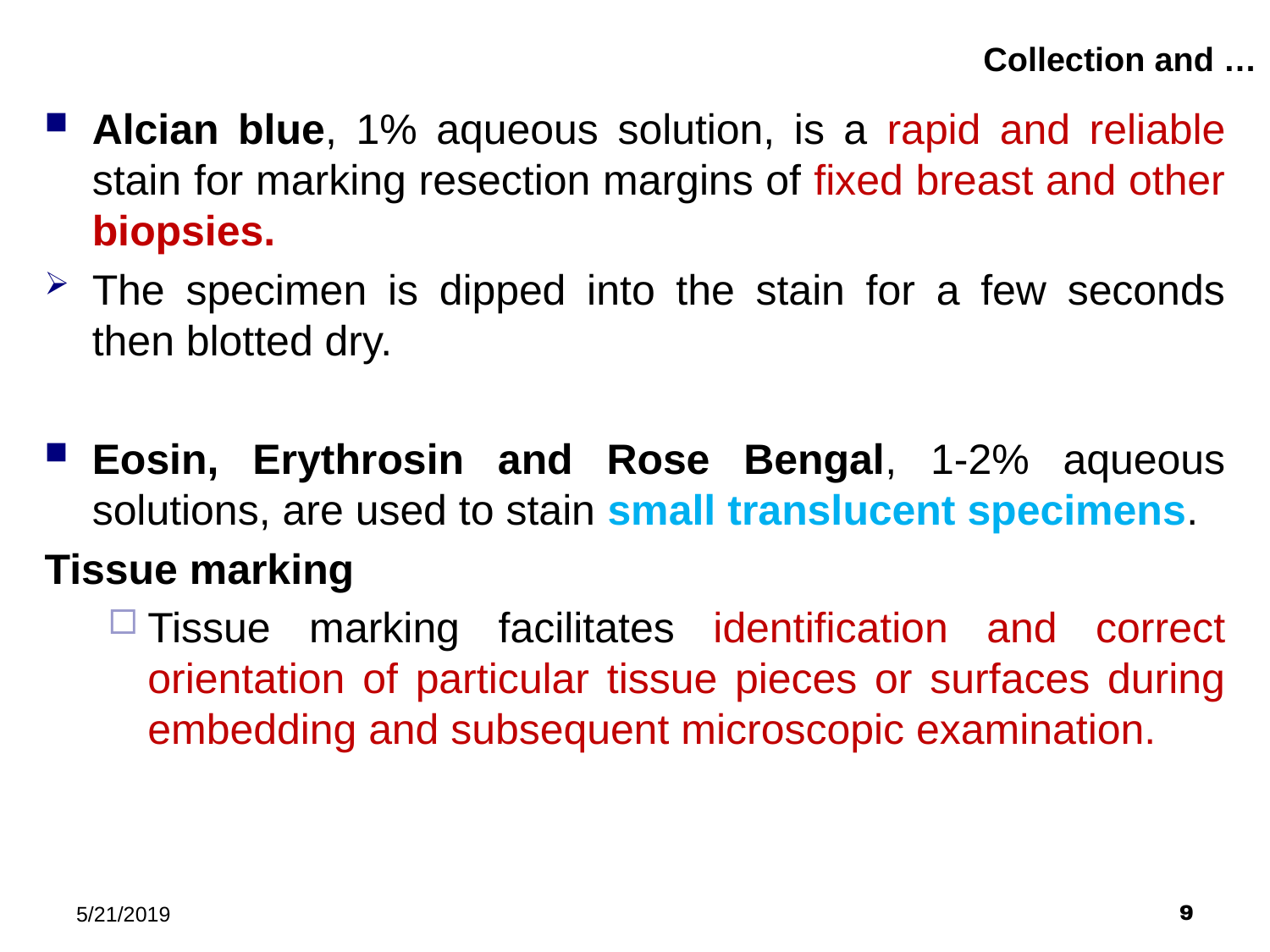

# Collection and …
Alcian blue, 1% aqueous solution, is a rapid and reliable stain for marking resection margins of fixed breast and other biopsies.
The specimen is dipped into the stain for a few seconds then blotted dry.

Eosin, Erythrosin and Rose Bengal, 1-2% aqueous solutions, are used to stain small translucent specimens.
Tissue marking
Tissue marking facilitates identification and correct orientation of particular tissue pieces or surfaces during embedding and subsequent microscopic examination.
5/21/2019
9